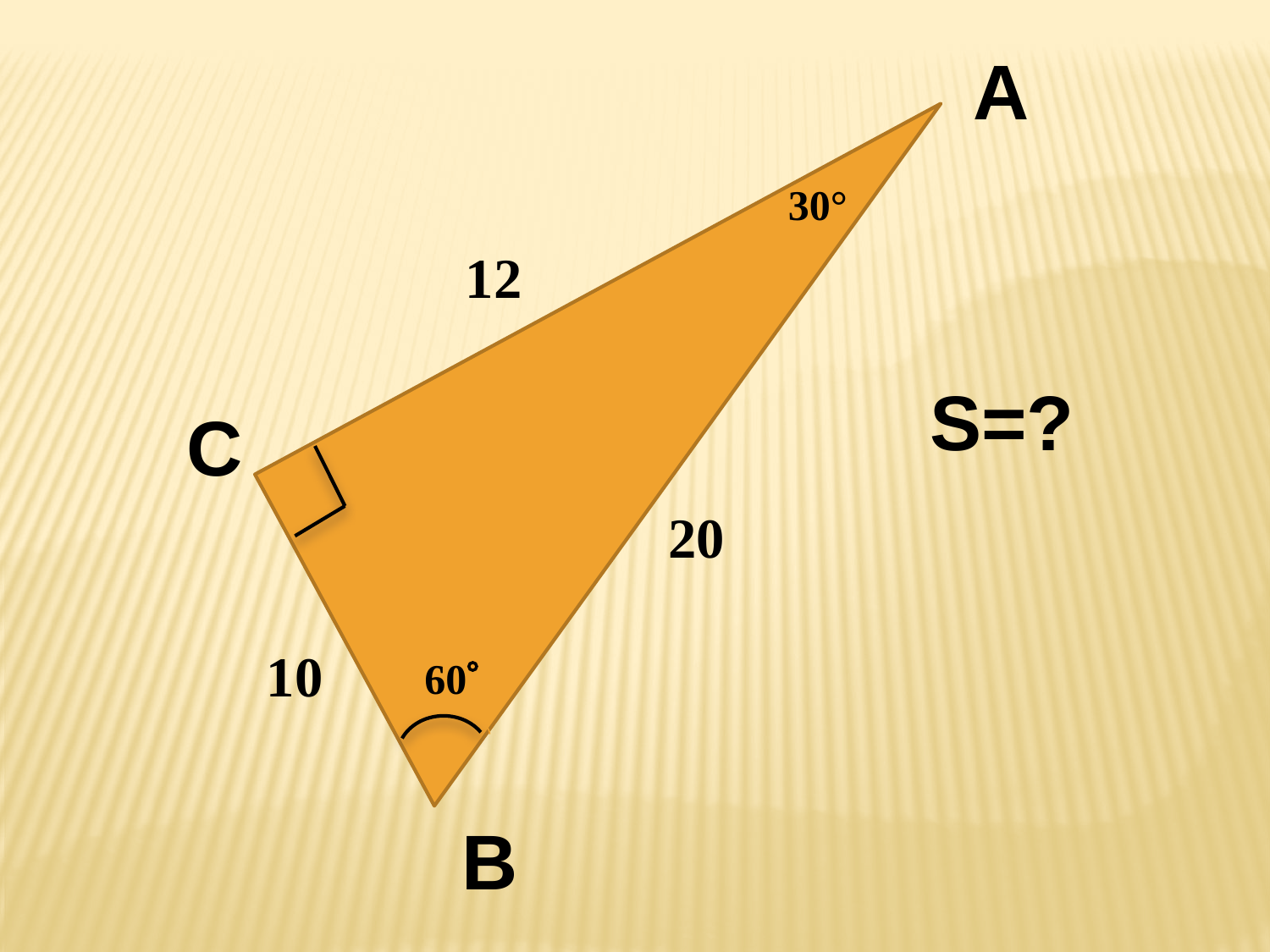

A

30°
12
S=?
C
20
10
60°

B